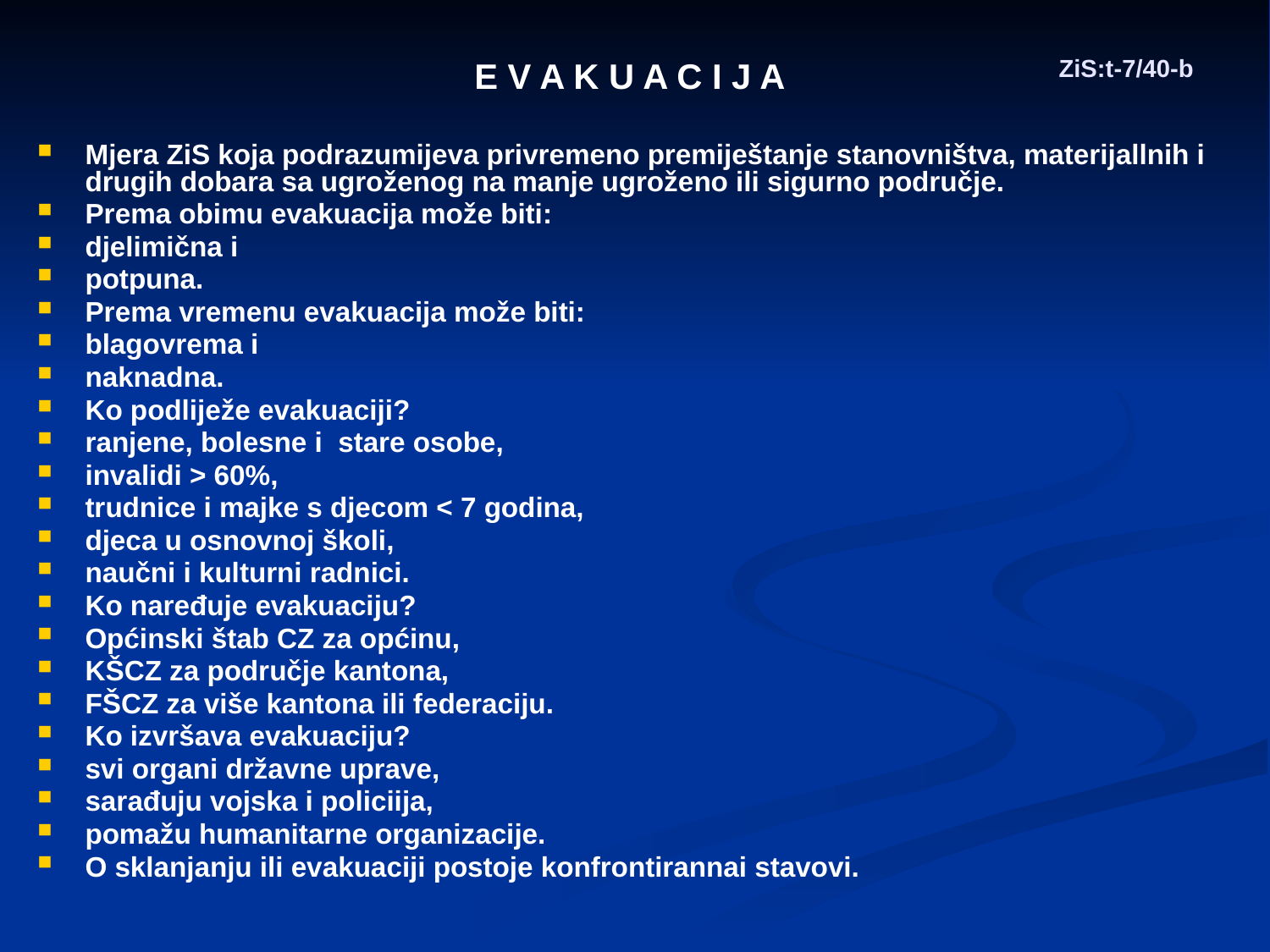

# ZiS:t-7/40-b
E V A K U A C I J A

Mjera ZiS koja podrazumijeva privremeno premiještanje stanovništva, materijallnih i drugih dobara sa ugroženog na manje ugroženo ili sigurno područje.
Prema obimu evakuacija može biti:
djelimična i
potpuna.
Prema vremenu evakuacija može biti:
blagovrema i
naknadna.
Ko podliježe evakuaciji?
ranjene, bolesne i  stare osobe,
invalidi > 60%,
trudnice i majke s djecom < 7 godina,
djeca u osnovnoj školi,
naučni i kulturni radnici.
Ko naređuje evakuaciju?
Općinski štab CZ za općinu,
KŠCZ za područje kantona,
FŠCZ za više kantona ili federaciju.
Ko izvršava evakuaciju?
svi organi državne uprave,
sarađuju vojska i policiija,
pomažu humanitarne organizacije.
O sklanjanju ili evakuaciji postoje konfrontirannai stavovi.